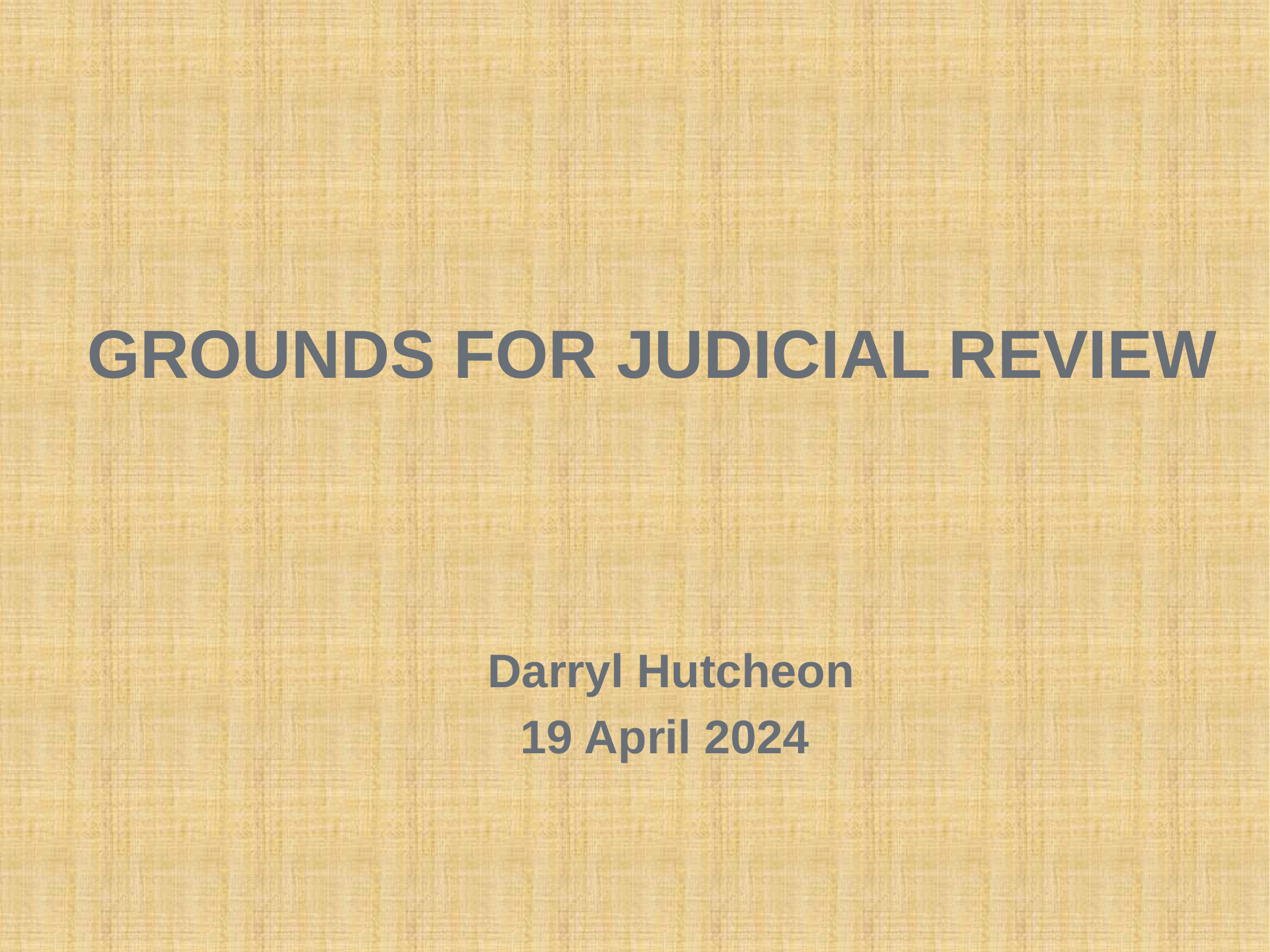

# GROUNDS FOR JUDICIAL REVIEW

 Darryl Hutcheon
19 April 2024